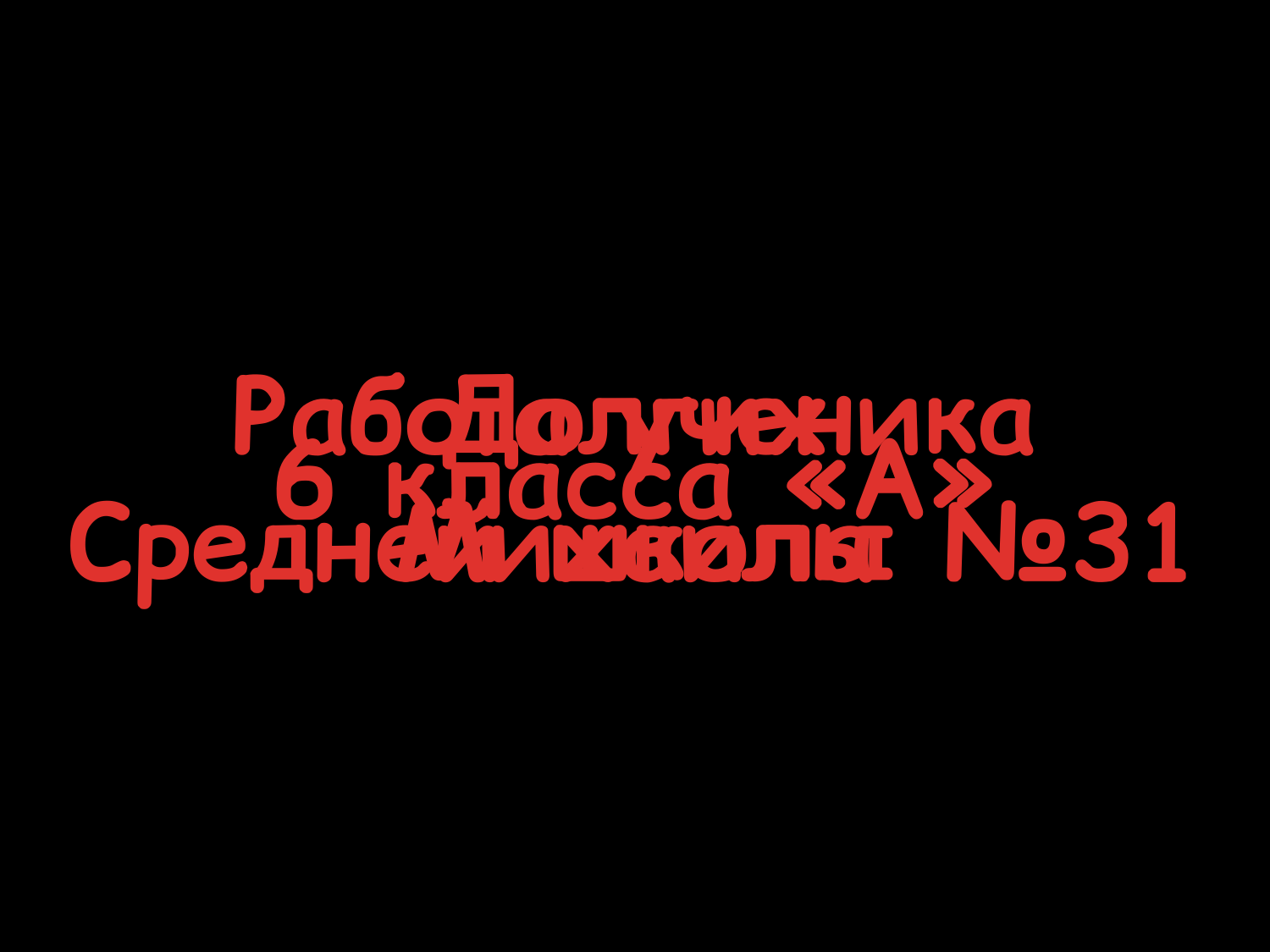

Работа ученика
Средней школы №31
Долгих
Михаила
6 класса «А»